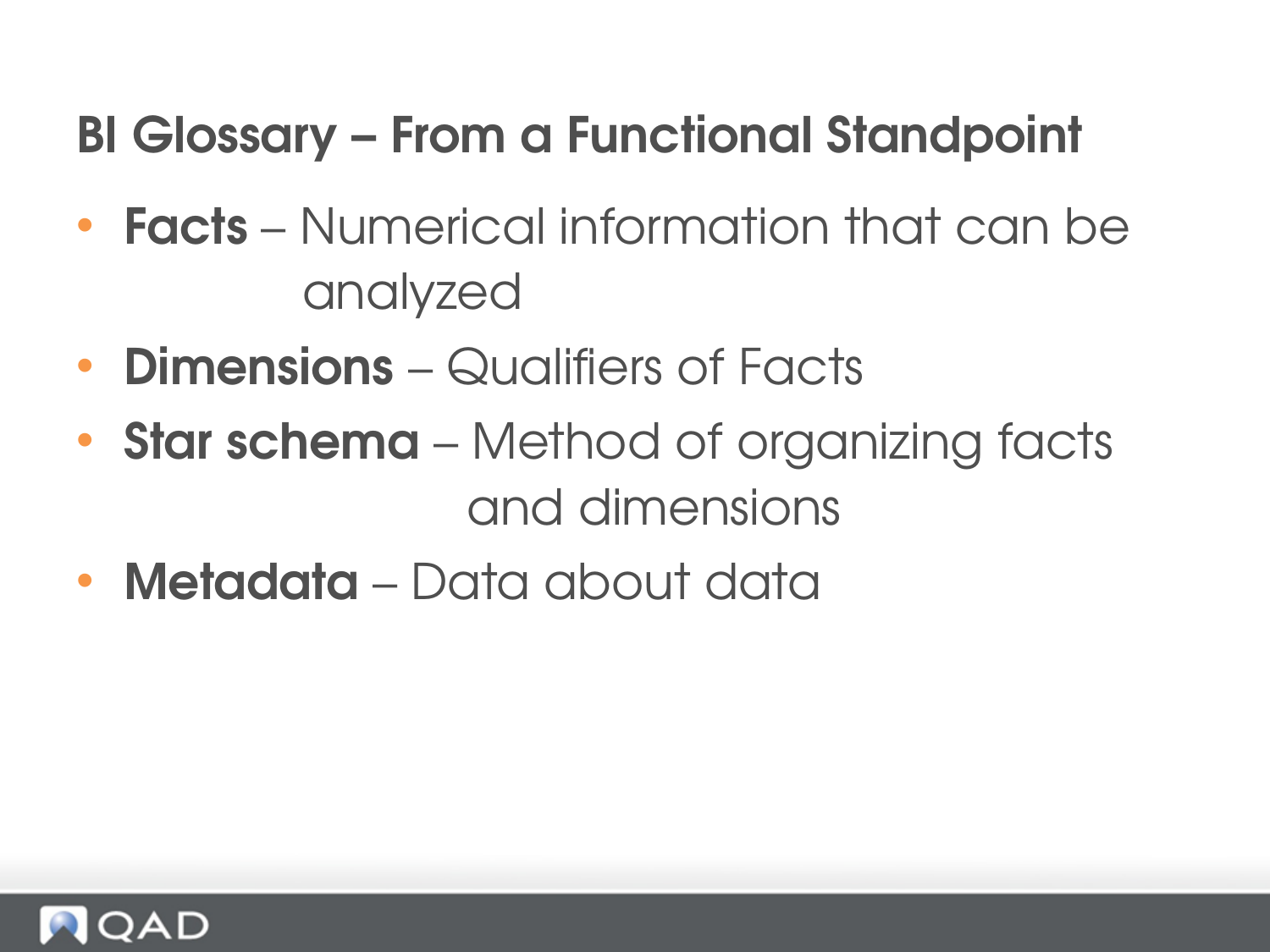

# BI Glossary – From a Functional Standpoint
Facts – Numerical information that can be
             analyzed
Dimensions – Qualifiers of Facts
Star schema – Method of organizing facts
                         and dimensions
Metadata – Data about data